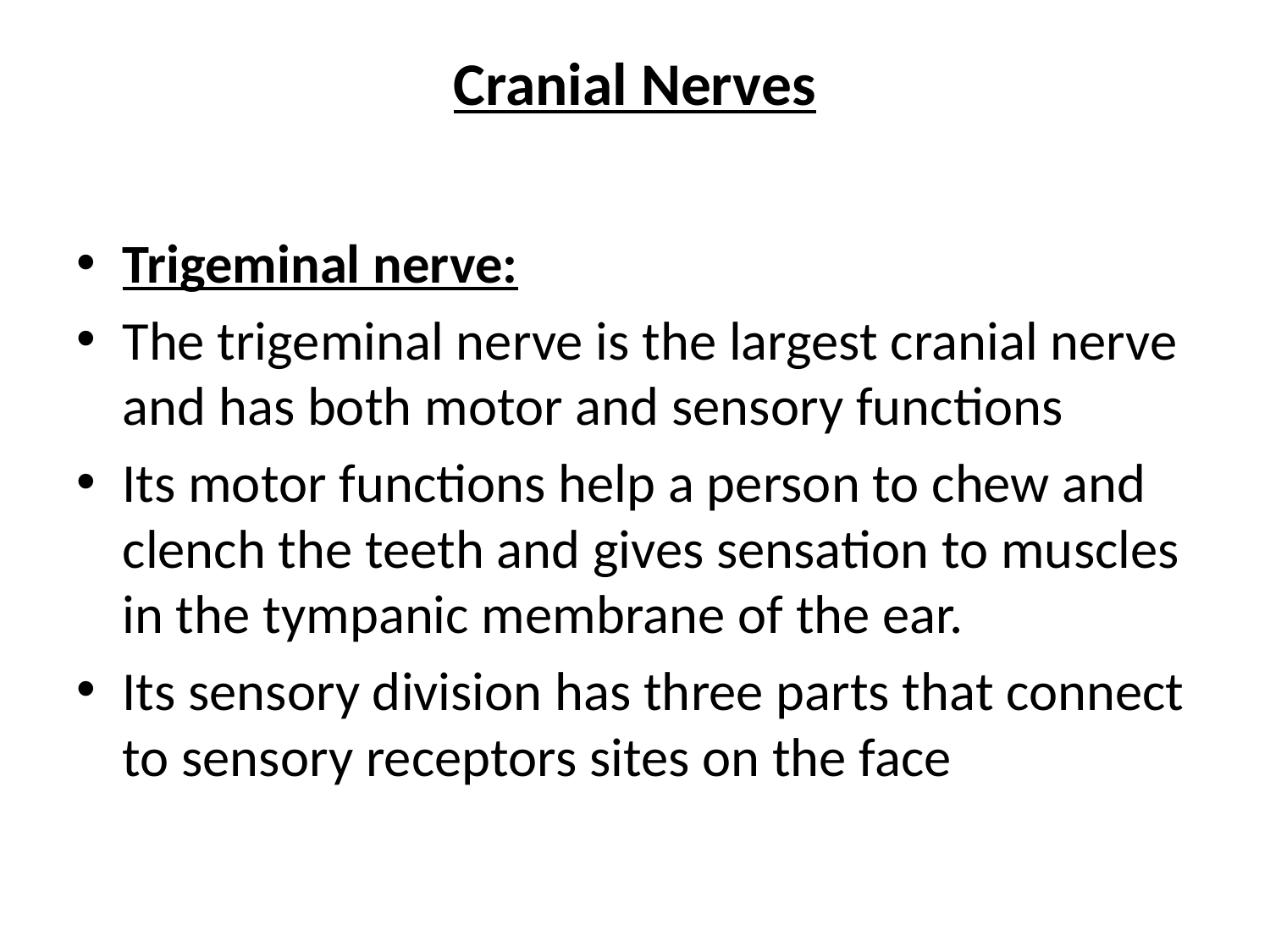

# Cranial Nerves
Trigeminal nerve:
The trigeminal nerve is the largest cranial nerve and has both motor and sensory functions
Its motor functions help a person to chew and clench the teeth and gives sensation to muscles in the tympanic membrane of the ear.
Its sensory division has three parts that connect to sensory receptors sites on the face